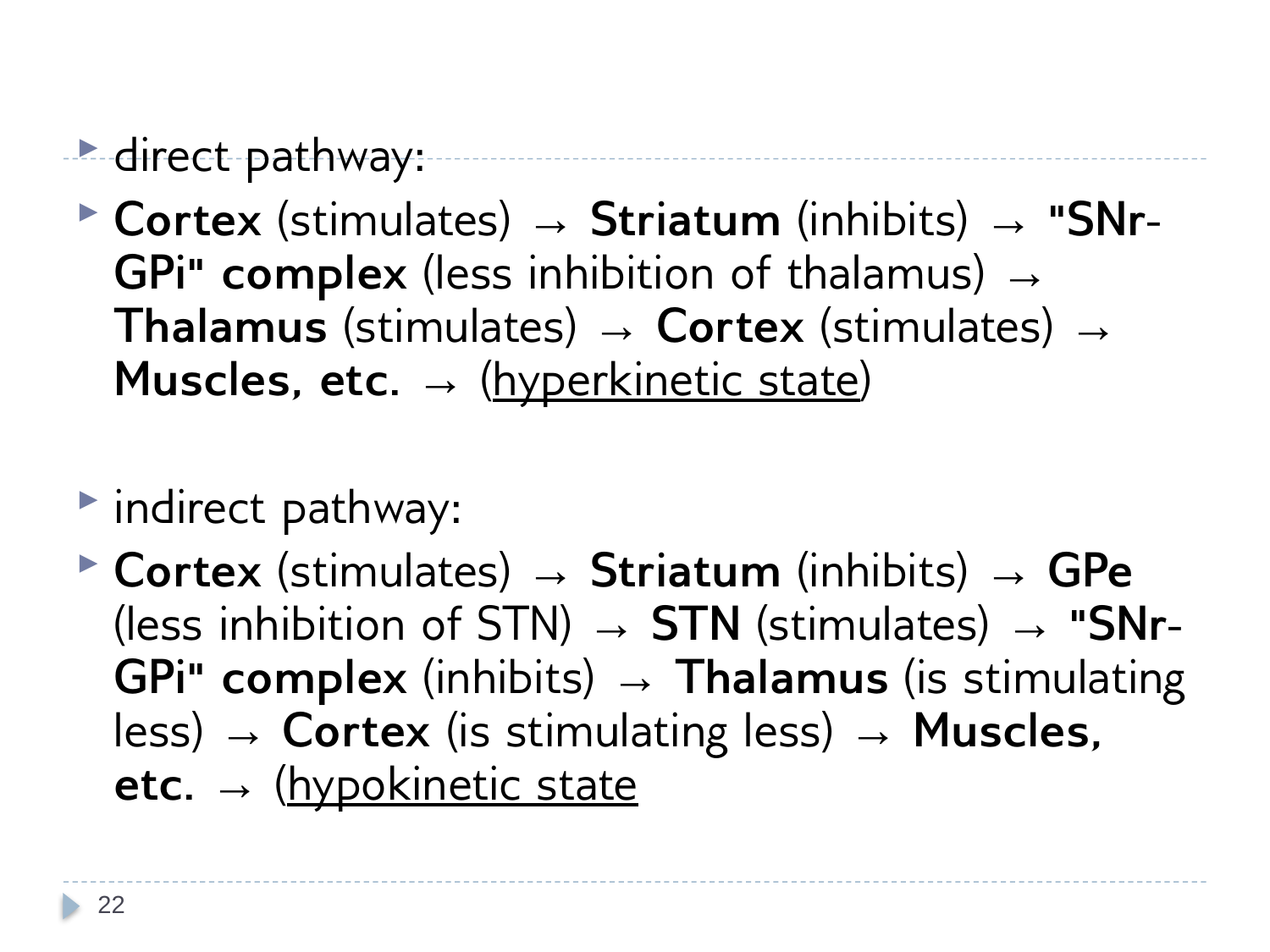

direct pathway:
Cortex (stimulates) → Striatum (inhibits) → "SNr-GPi" complex (less inhibition of thalamus) → Thalamus (stimulates) → Cortex (stimulates) → Muscles, etc. → (hyperkinetic state)

indirect pathway:
Cortex (stimulates) → Striatum (inhibits) → GPe (less inhibition of STN) → STN (stimulates) → "SNr-GPi" complex (inhibits) → Thalamus (is stimulating less) → Cortex (is stimulating less) → Muscles, etc. → (hypokinetic state

22